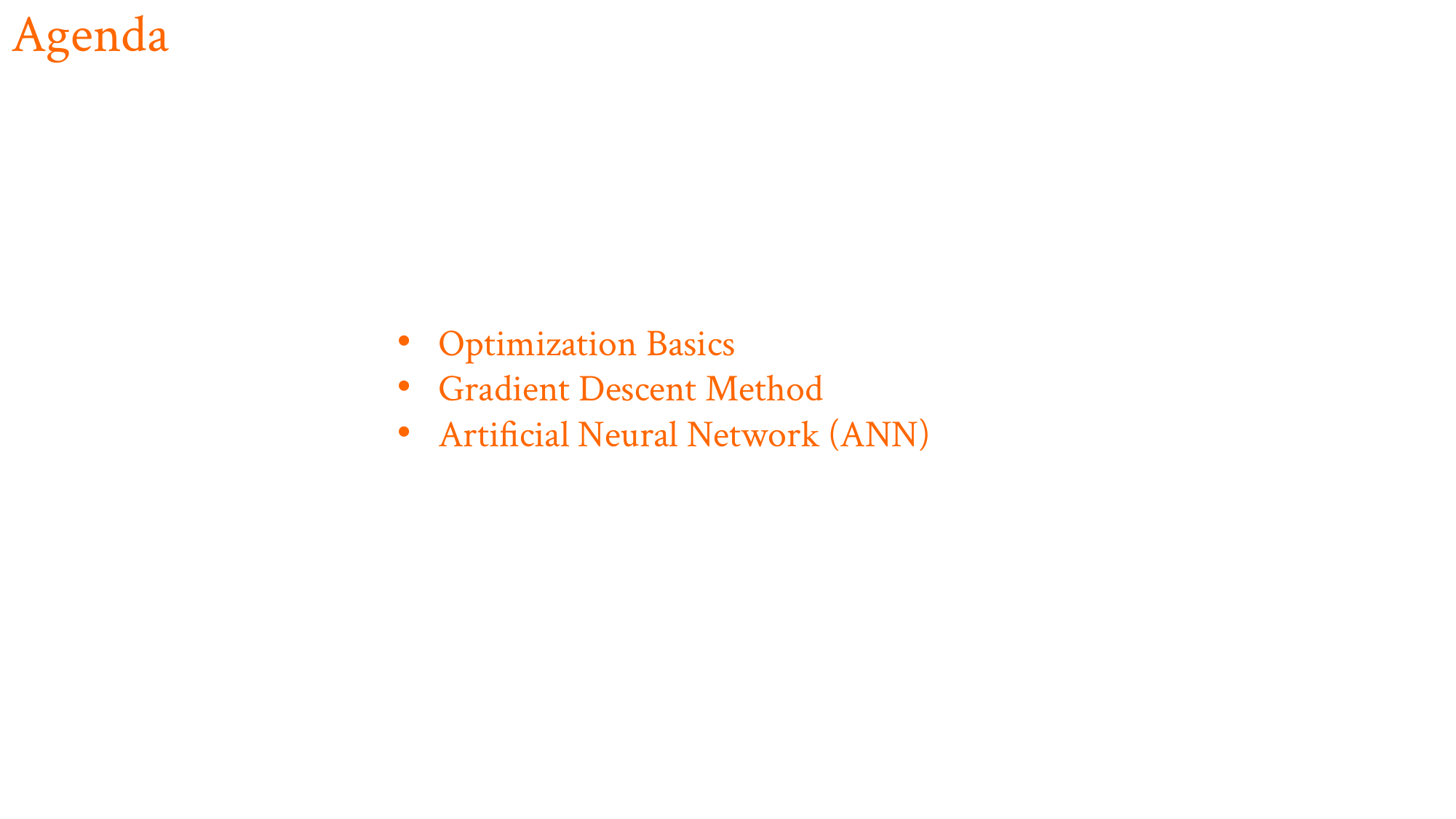

Agenda
Optimization Basics
Gradient Descent Method
Artificial Neural Network (ANN)